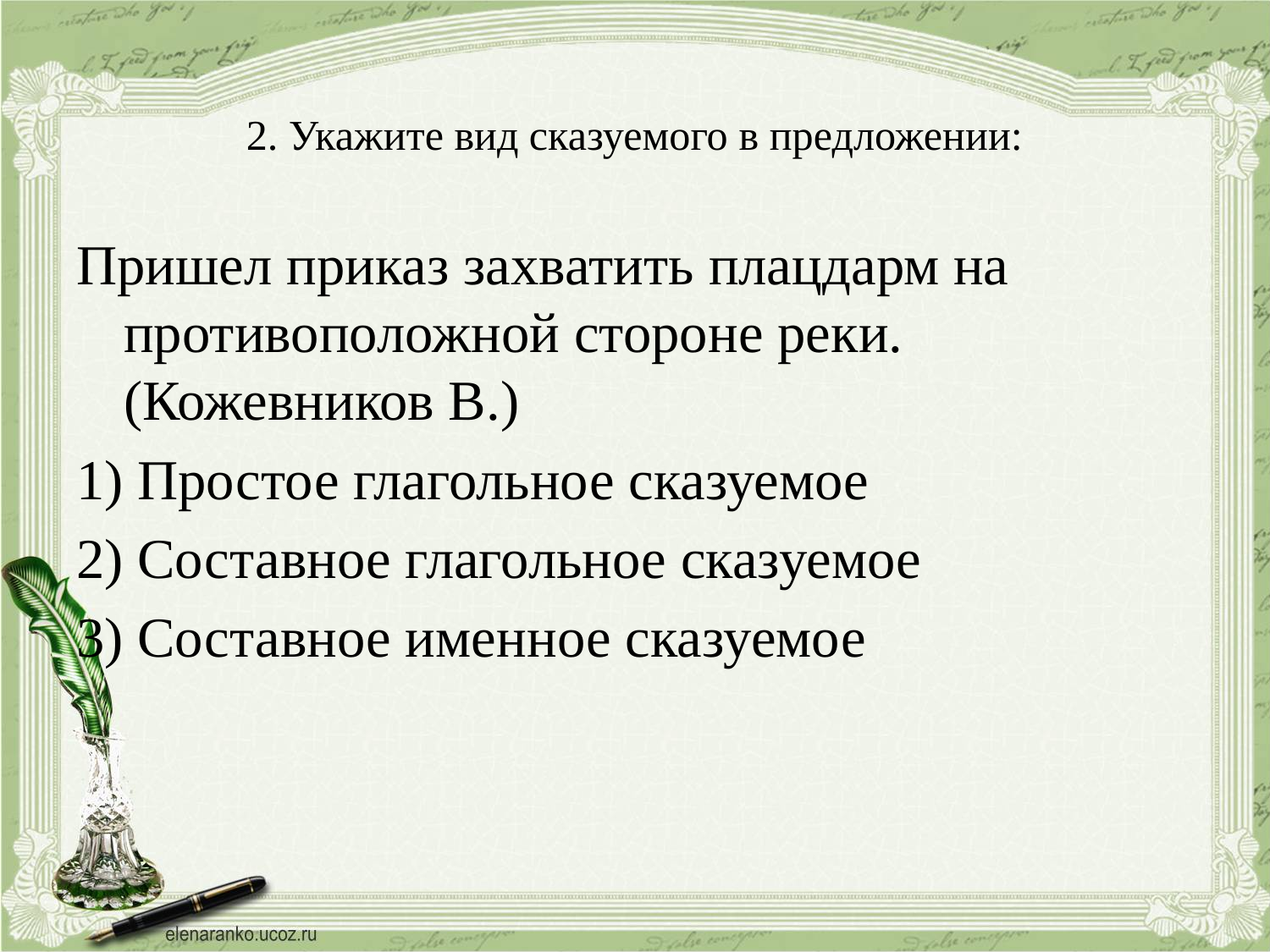

# 2. Укажите вид сказуемого в предложении:
Пришел приказ захватить плацдарм на противоположной стороне реки. (Кожевников В.)
1) Простое глагольное сказуемое
2) Составное глагольное сказуемое
3) Составное именное сказуемое